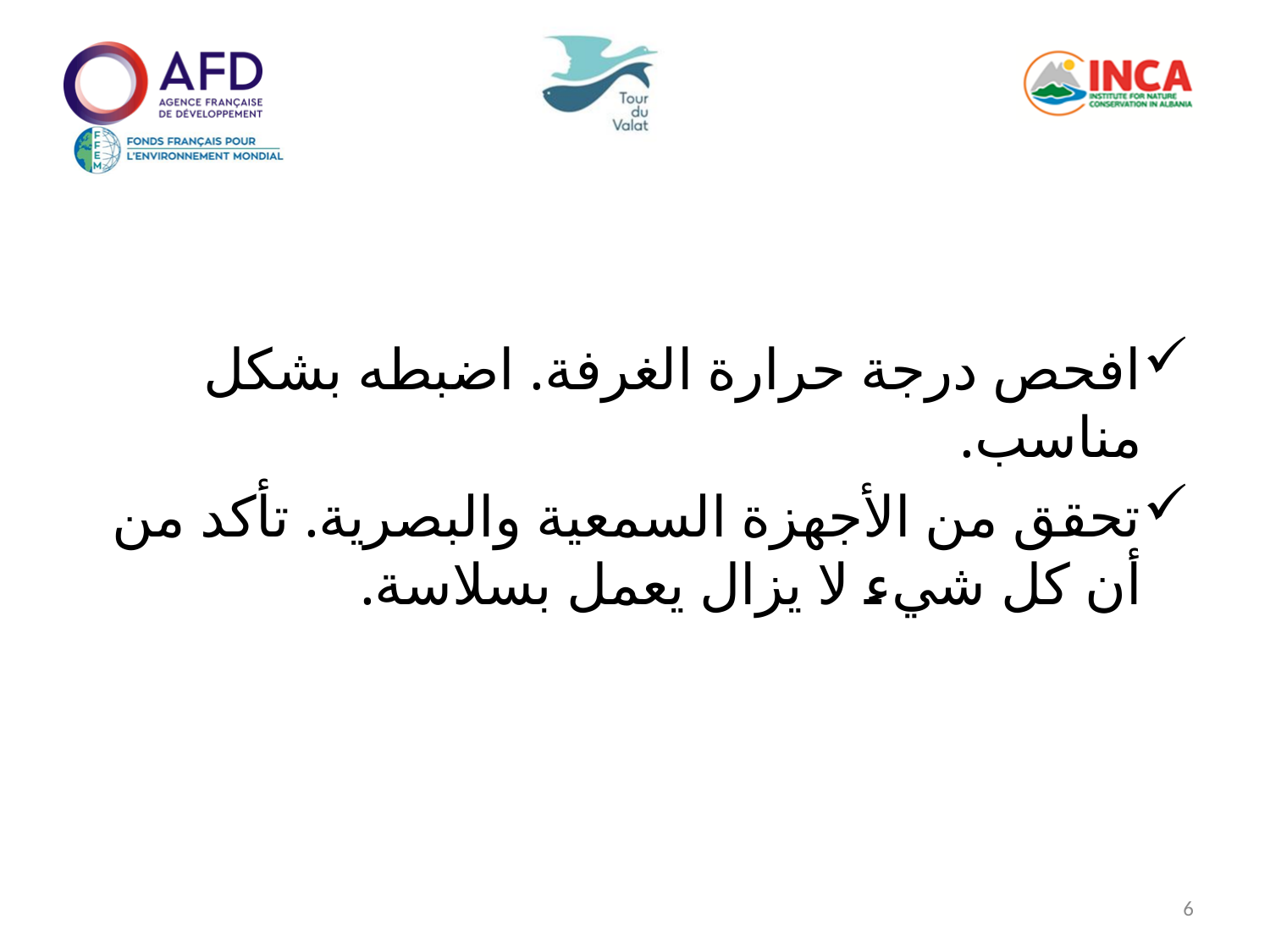

افحص درجة حرارة الغرفة. اضبطه بشكل مناسب.
تحقق من الأجهزة السمعية والبصرية. تأكد من أن كل شيء لا يزال يعمل بسلاسة.
6